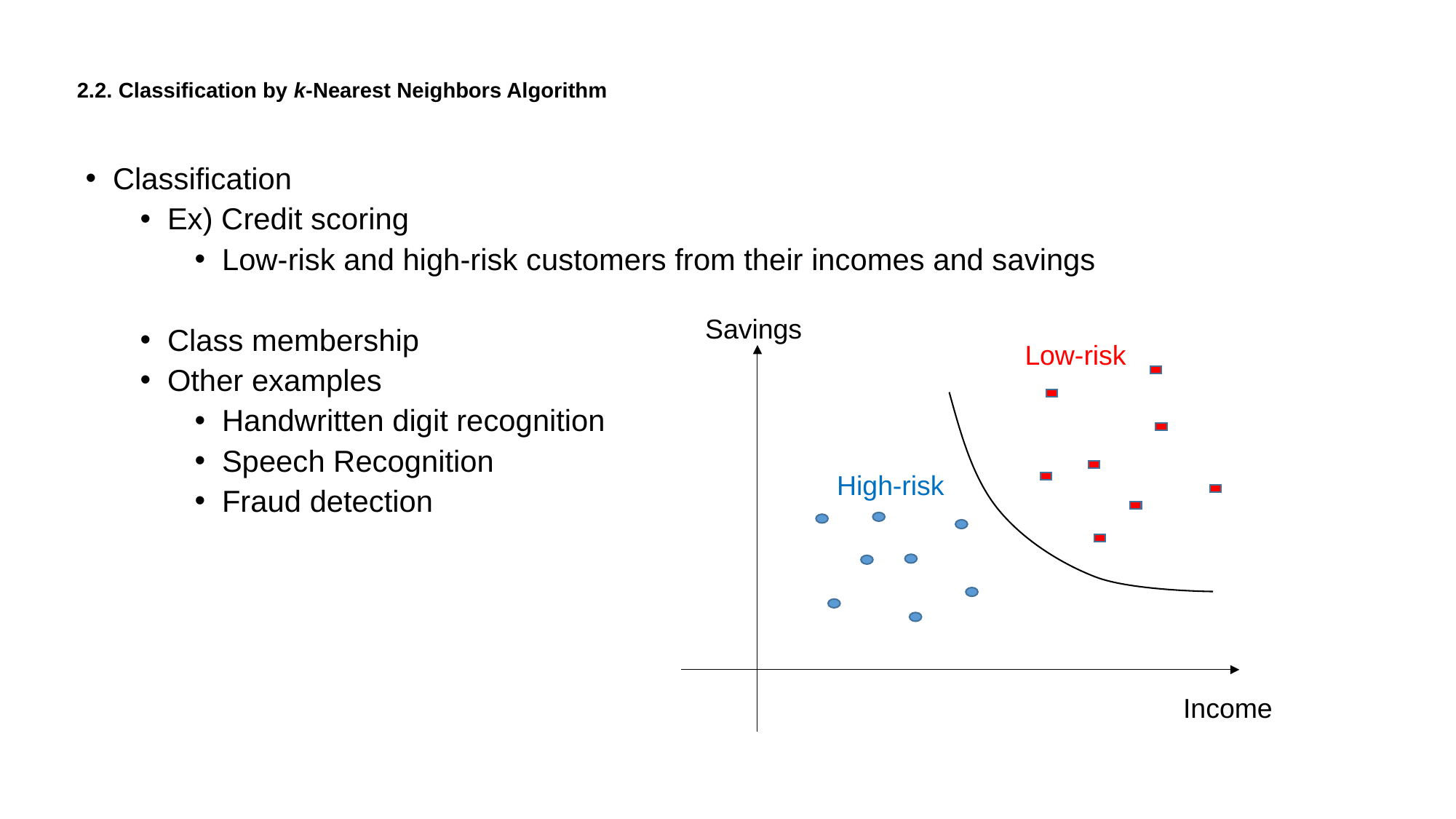

# 2.2. Classification by k-Nearest Neighbors Algorithm
Classification
Ex) Credit scoring
Low-risk and high-risk customers from their incomes and savings

Class membership
Other examples
Handwritten digit recognition
Speech Recognition
Fraud detection

Savings
Low-risk

High-risk

Income